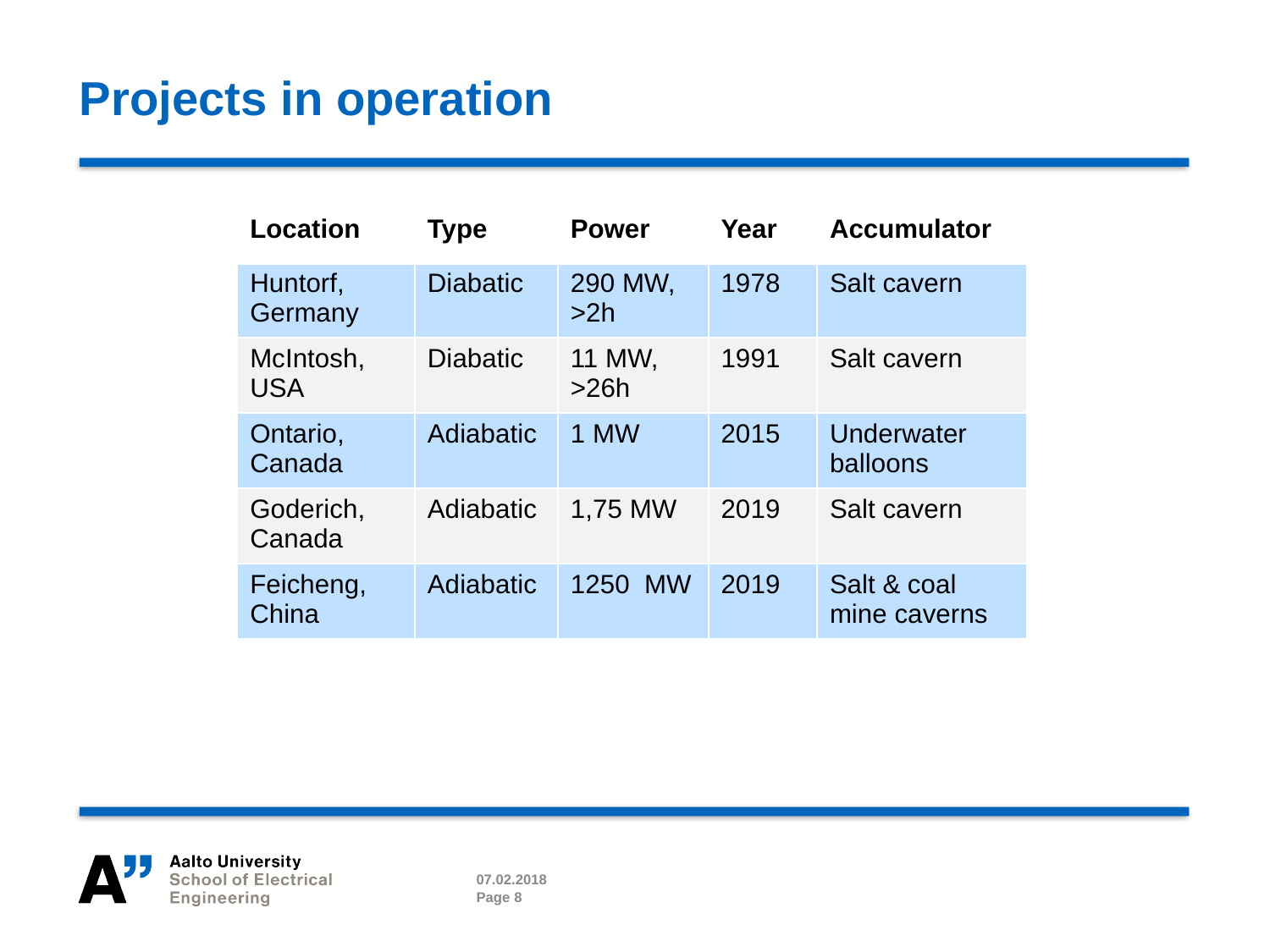

# Projects in operation
| Location | Type | Power | Year | Accumulator |
| --- | --- | --- | --- | --- |
| Huntorf, Germany | Diabatic | 290 MW, >2h | 1978 | Salt cavern |
| McIntosh, USA | Diabatic | 11 MW, >26h | 1991 | Salt cavern |
| Ontario, Canada | Adiabatic | 1 MW | 2015 | Underwater balloons |
| Goderich, Canada | Adiabatic | 1,75 MW | 2019 | Salt cavern |
| Feicheng, China | Adiabatic | 1250  MW | 2019 | Salt & coal mine caverns |

07.02.2018
Page 8